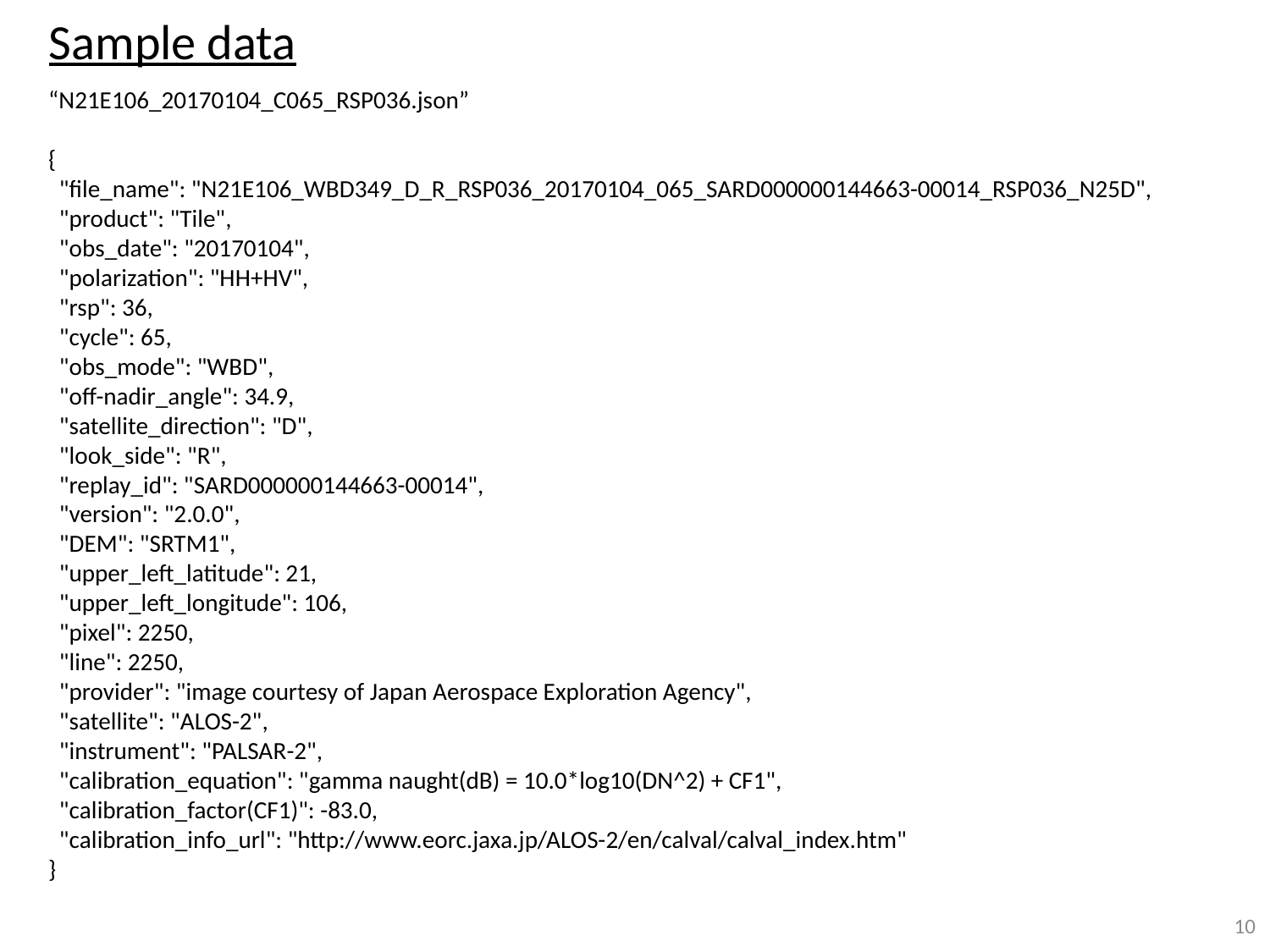

Sample data
“N21E106_20170104_C065_RSP036.json”

{
  "file_name": "N21E106_WBD349_D_R_RSP036_20170104_065_SARD000000144663-00014_RSP036_N25D",
  "product": "Tile",
  "obs_date": "20170104",
  "polarization": "HH+HV",
  "rsp": 36,
  "cycle": 65,
  "obs_mode": "WBD",
  "off-nadir_angle": 34.9,
  "satellite_direction": "D",
  "look_side": "R",
  "replay_id": "SARD000000144663-00014",
  "version": "2.0.0",
  "DEM": "SRTM1",
  "upper_left_latitude": 21,
  "upper_left_longitude": 106,
  "pixel": 2250,
  "line": 2250,
  "provider": "image courtesy of Japan Aerospace Exploration Agency",
  "satellite": "ALOS-2",
  "instrument": "PALSAR-2",
  "calibration_equation": "gamma naught(dB) = 10.0*log10(DN^2) + CF1",
  "calibration_factor(CF1)": -83.0,
  "calibration_info_url": "http://www.eorc.jaxa.jp/ALOS-2/en/calval/calval_index.htm"
}
10